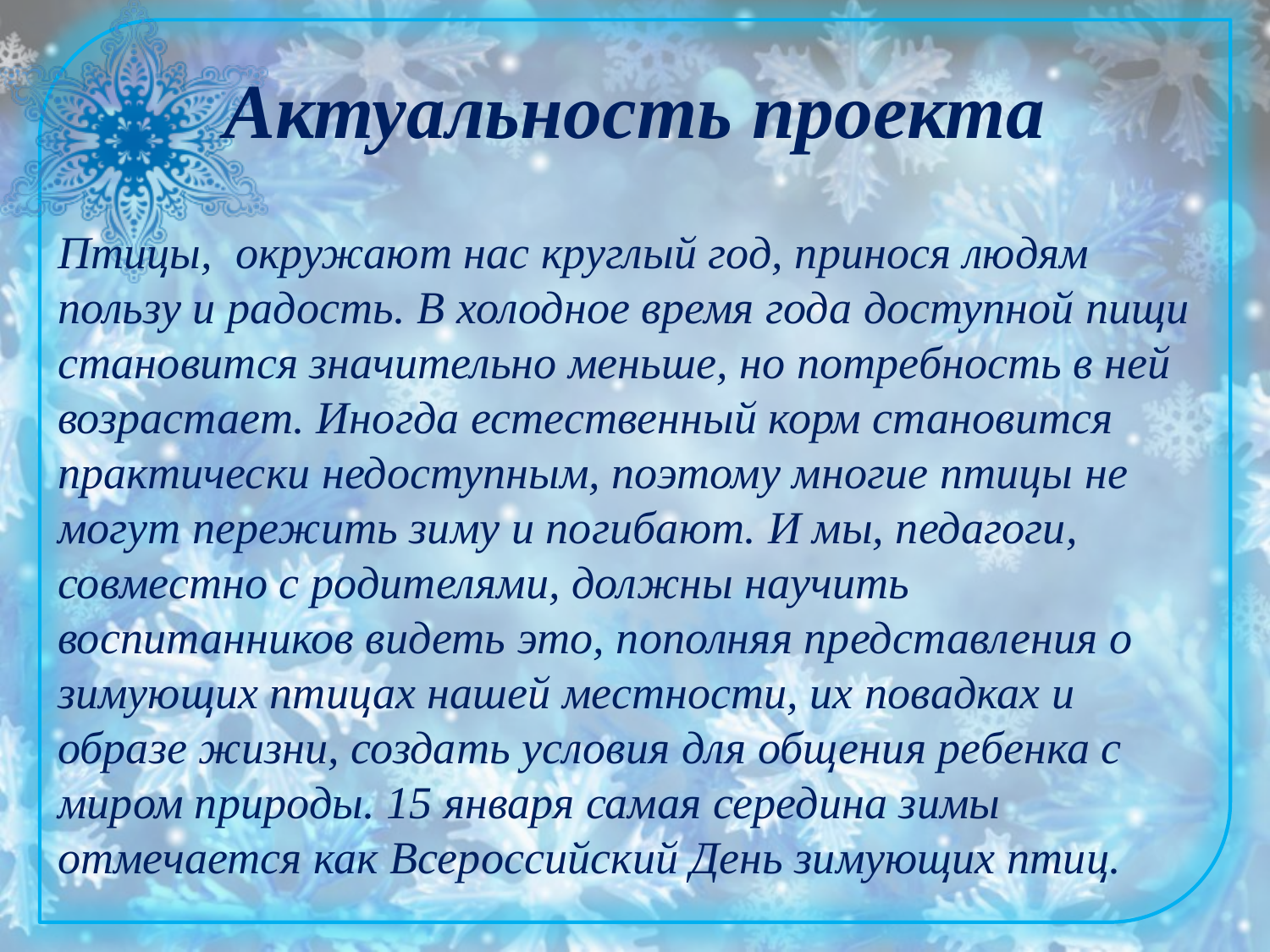

# Актуальность проекта
Птицы,  окружают нас круглый год, принося людям пользу и радость. В холодное время года доступной пищи становится значительно меньше, но потребность в ней возрастает. Иногда естественный корм становится практически недоступным, поэтому многие птицы не могут пережить зиму и погибают. И мы, педагоги, совместно с родителями, должны научить воспитанников видеть это, пополняя представления о зимующих птицах нашей местности, их повадках и образе жизни, создать условия для общения ребенка с миром природы. 15 января самая середина зимы отмечается как Всероссийский День зимующих птиц.